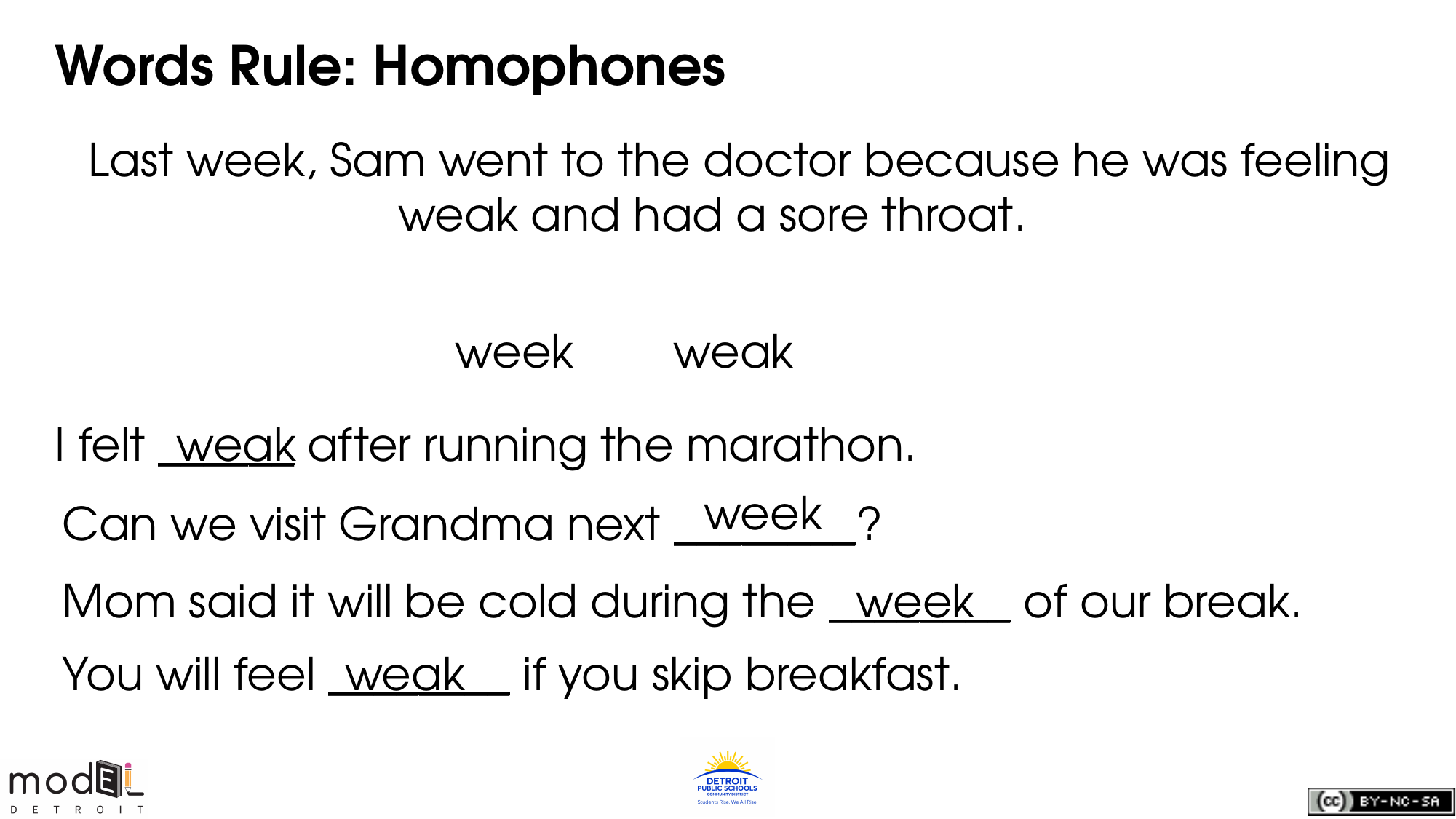

# Words Rule: Homophones
Last week, Sam went to the doctor because he was feeling weak and had a sore throat.
week 	weak
I felt ______ after running the marathon.

weak
week
Can we visit Grandma next ________?

Mom said it will be cold during the ________ of our break.

week
You will feel ________ if you skip breakfast.
weak